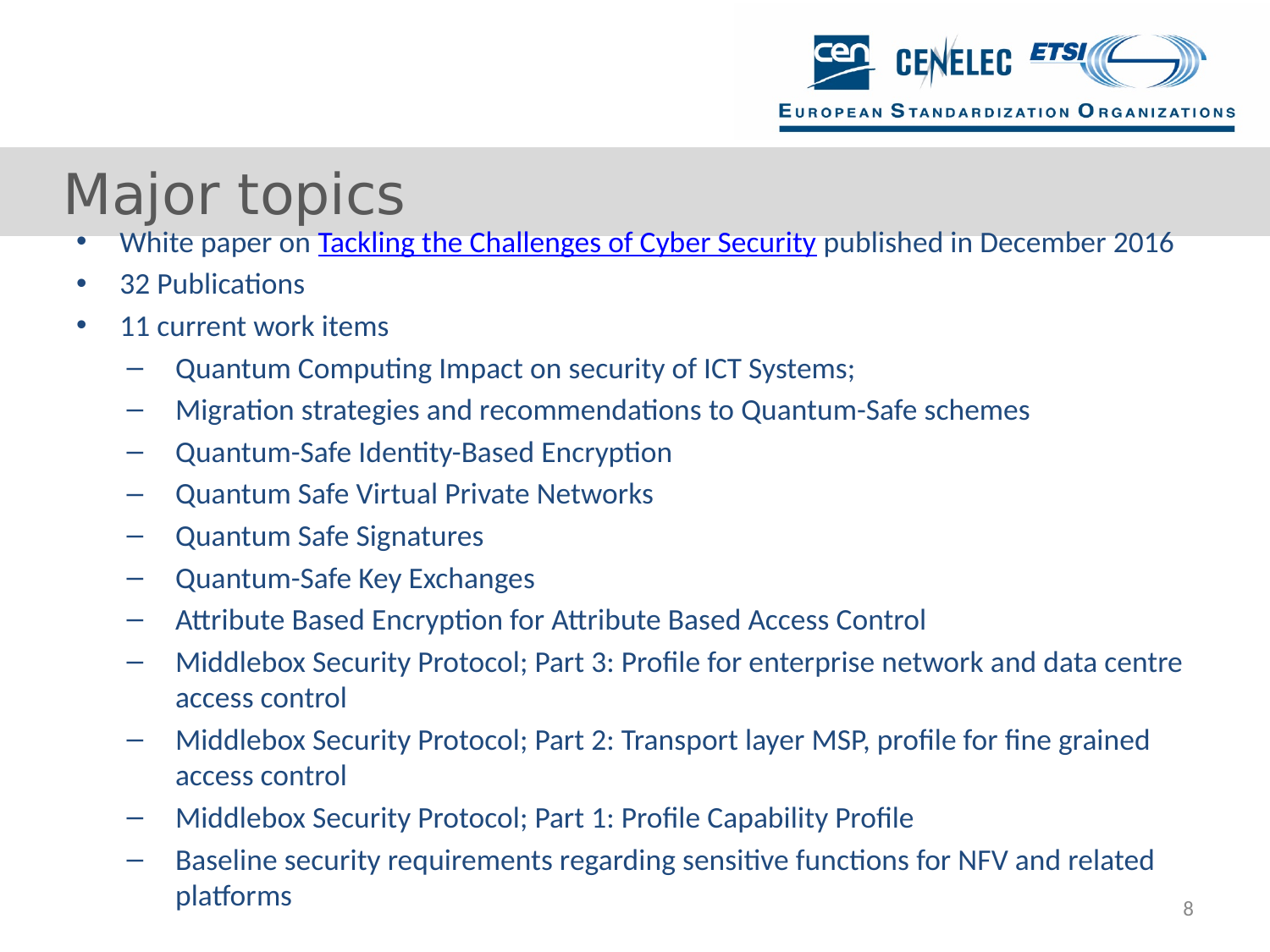

# Major topics
White paper on Tackling the Challenges of Cyber Security published in December 2016
32 Publications
11 current work items
Quantum Computing Impact on security of ICT Systems;
Migration strategies and recommendations to Quantum-Safe schemes
Quantum-Safe Identity-Based Encryption
Quantum Safe Virtual Private Networks
Quantum Safe Signatures
Quantum-Safe Key Exchanges
Attribute Based Encryption for Attribute Based Access Control
Middlebox Security Protocol; Part 3: Profile for enterprise network and data centre access control
Middlebox Security Protocol; Part 2: Transport layer MSP, profile for fine grained access control
Middlebox Security Protocol; Part 1: Profile Capability Profile
Baseline security requirements regarding sensitive functions for NFV and related platforms
8